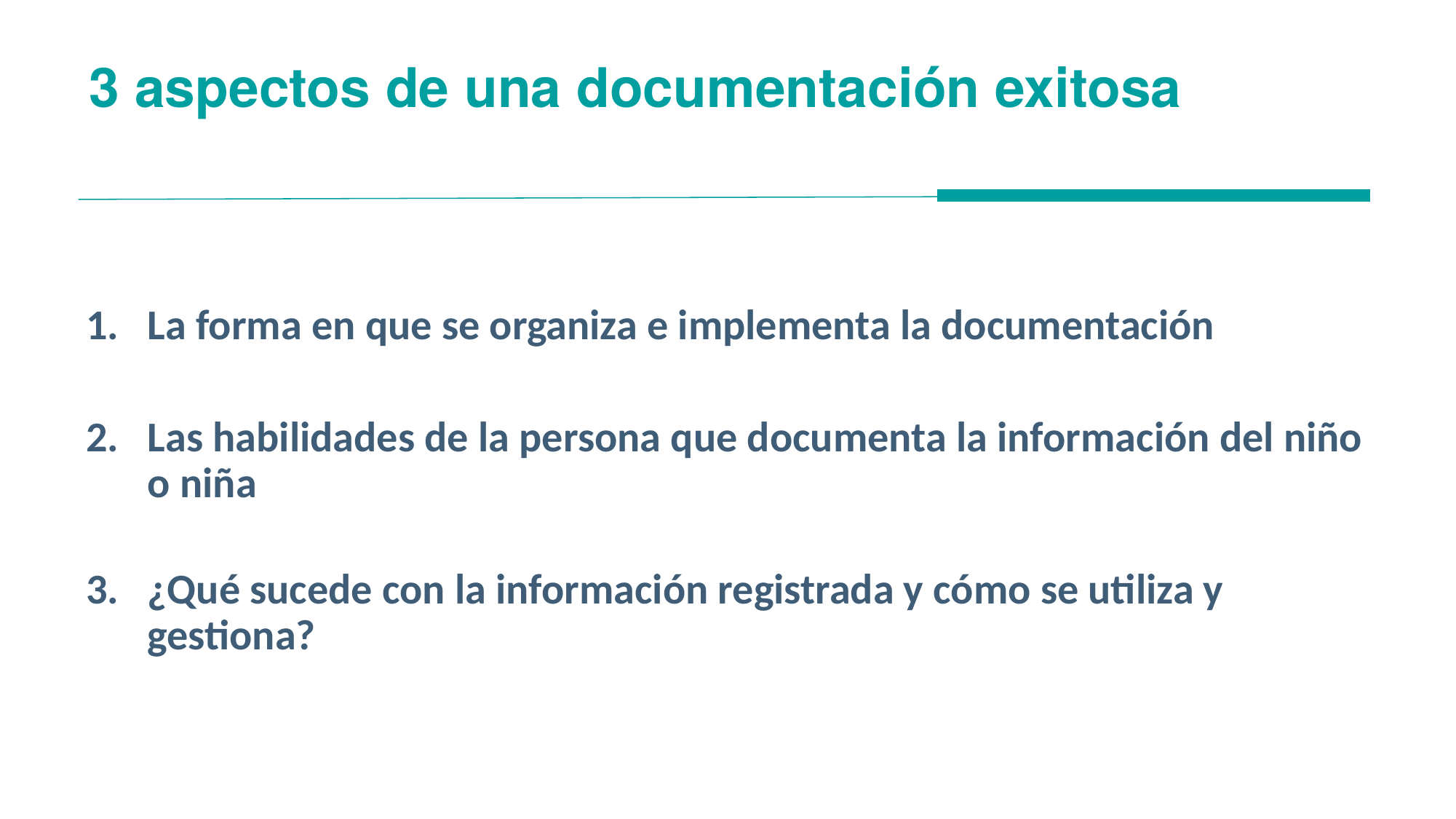

# 3 aspectos de una documentación exitosa
La forma en que se organiza e implementa la documentación
Las habilidades de la persona que documenta la información del niño o niña
¿Qué sucede con la información registrada y cómo se utiliza y gestiona?